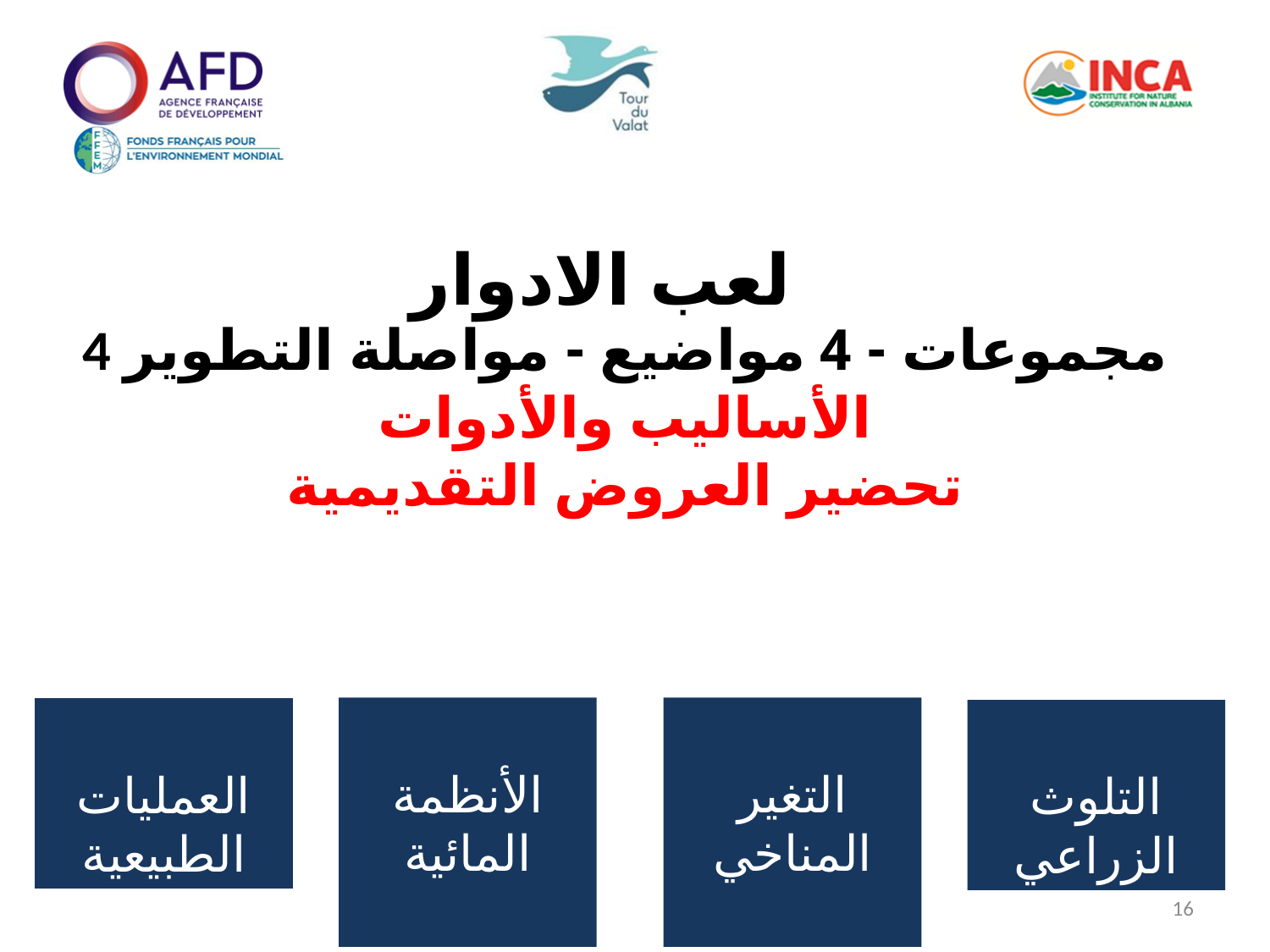

لعب الادوار
4 مجموعات - 4 مواضيع - مواصلة التطوير
الأساليب والأدوات
تحضير العروض التقديمية

الأنظمة المائية

التغير المناخي

العمليات الطبيعية

التلوث الزراعي
16